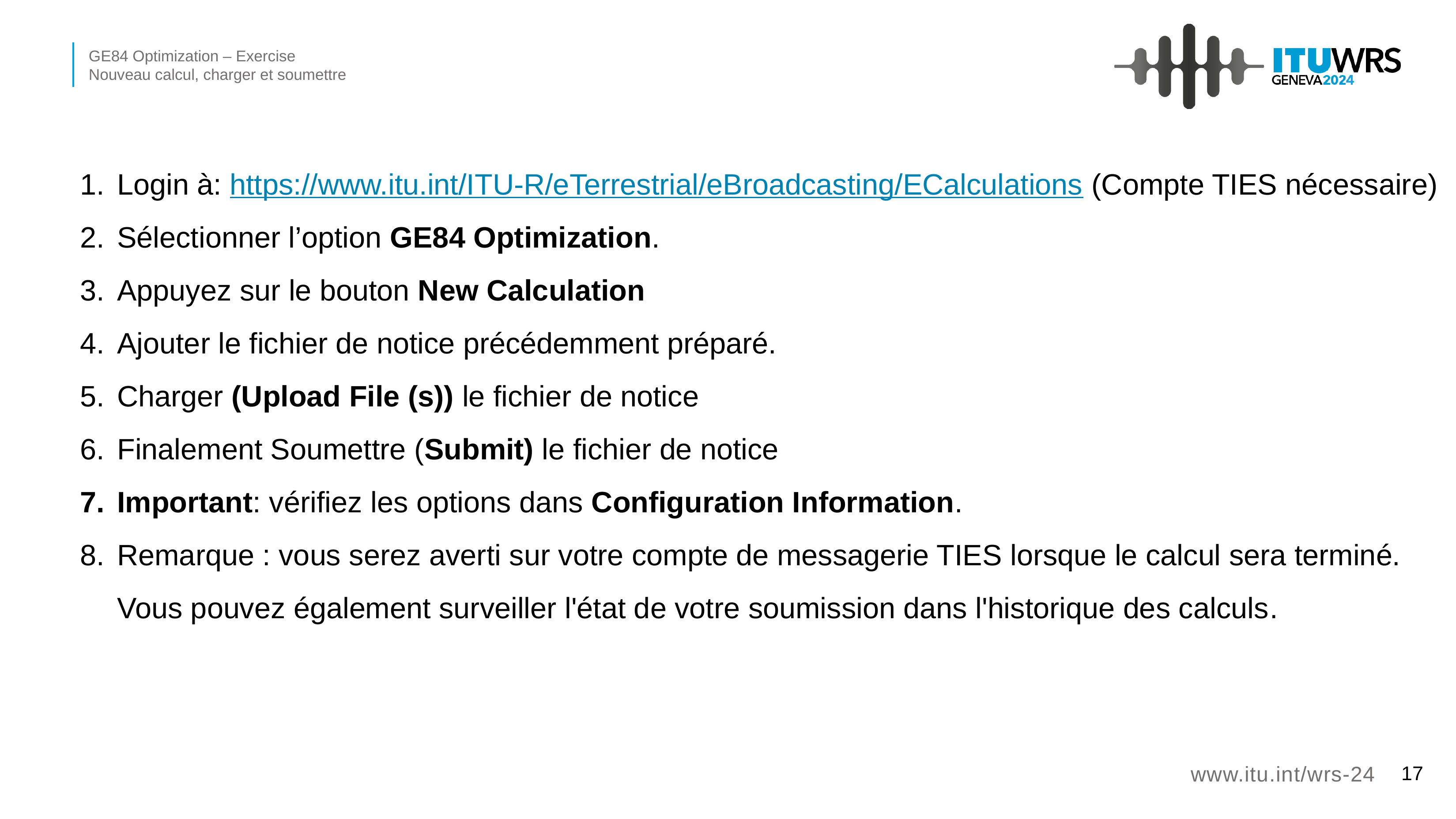

GE84 Optimization – Exercise
Nouveau calcul, charger et soumettre
Login à: https://www.itu.int/ITU-R/eTerrestrial/eBroadcasting/ECalculations (Compte TIES nécessaire)
Sélectionner l’option GE84 Optimization.
Appuyez sur le bouton New Calculation
Ajouter le fichier de notice précédemment préparé.
Charger (Upload File (s)) le fichier de notice
Finalement Soumettre (Submit) le fichier de notice
Important: vérifiez les options dans Configuration Information.
Remarque : vous serez averti sur votre compte de messagerie TIES lorsque le calcul sera terminé. Vous pouvez également surveiller l'état de votre soumission dans l'historique des calculs.